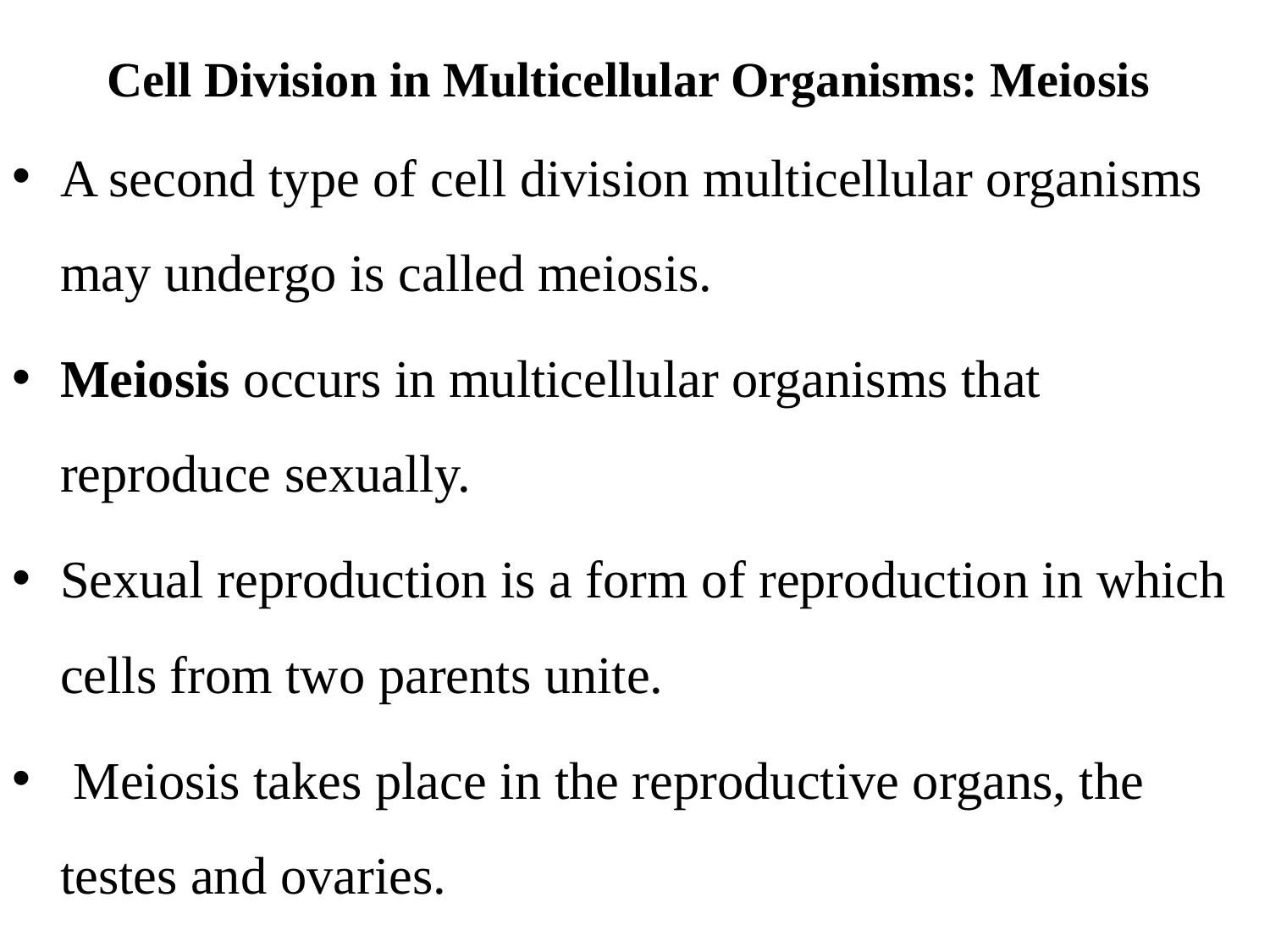

Cell Division in Multicellular Organisms: Meiosis
A second type of cell division multicellular organisms may undergo is called meiosis.
Meiosis occurs in multicellular organisms that reproduce sexually.
Sexual reproduction is a form of reproduction in which cells from two parents unite.
 Meiosis takes place in the reproductive organs, the testes and ovaries.